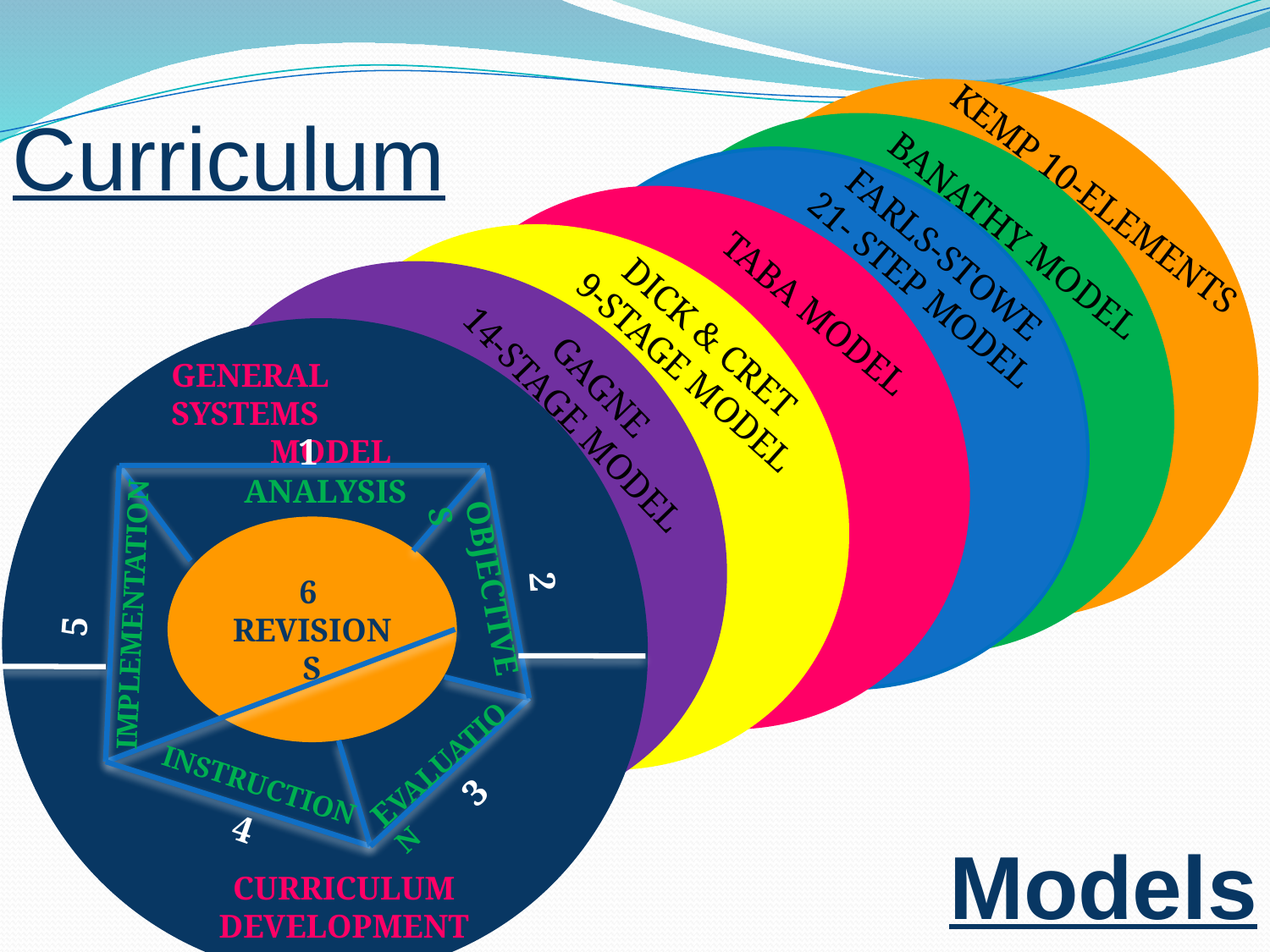

Curriculum

Models
KEMP 10-ELEMENTS

BANATHY MODEL

FARLS-STOWE
21- STEP MODEL

TABA MODEL

DICK & CRET
9-STAGE MODEL

GAGNE
14-STAGE MODEL

GENERAL SYSTEMS
            MODEL
1
     ANALYSIS
6
REVISIONS
     OBJECTIVES
2
     IMPLEMENTATION
5
     INSTRUCTION
EVALUATION
3
4
CURRICULUM DEVELOPMENT